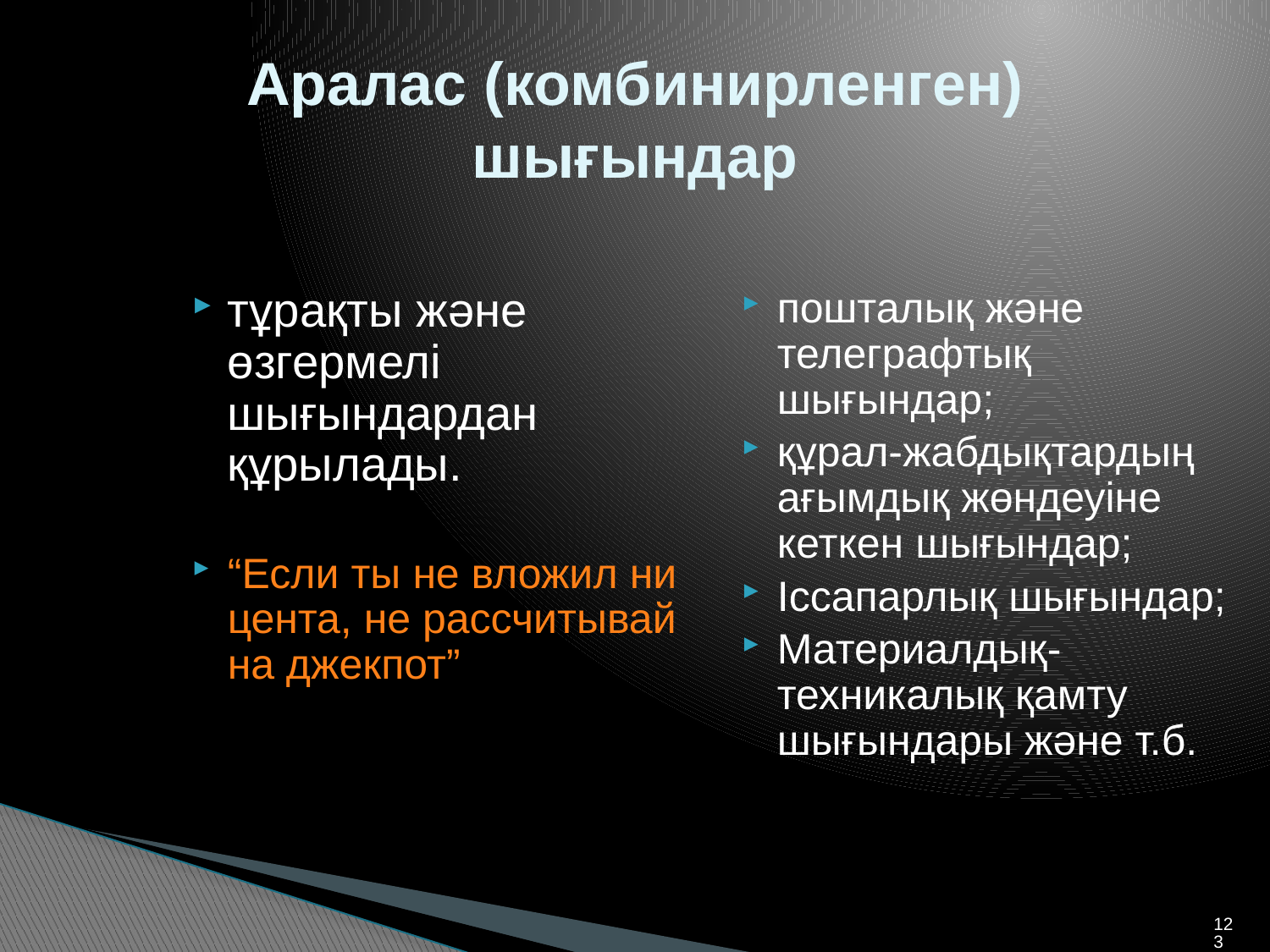

# Аралас (комбинирленген) шығындар
тұрақты және өзгермелі шығындардан құрылады.

“Если ты не вложил ни цента, не рассчитывай на джекпот”
пошталық және телеграфтық шығындар;
құрал-жабдықтардың ағымдық жөндеуіне кеткен шығындар;
Іссапарлық шығындар;
Материалдық-техникалық қамту шығындары және т.б.

123